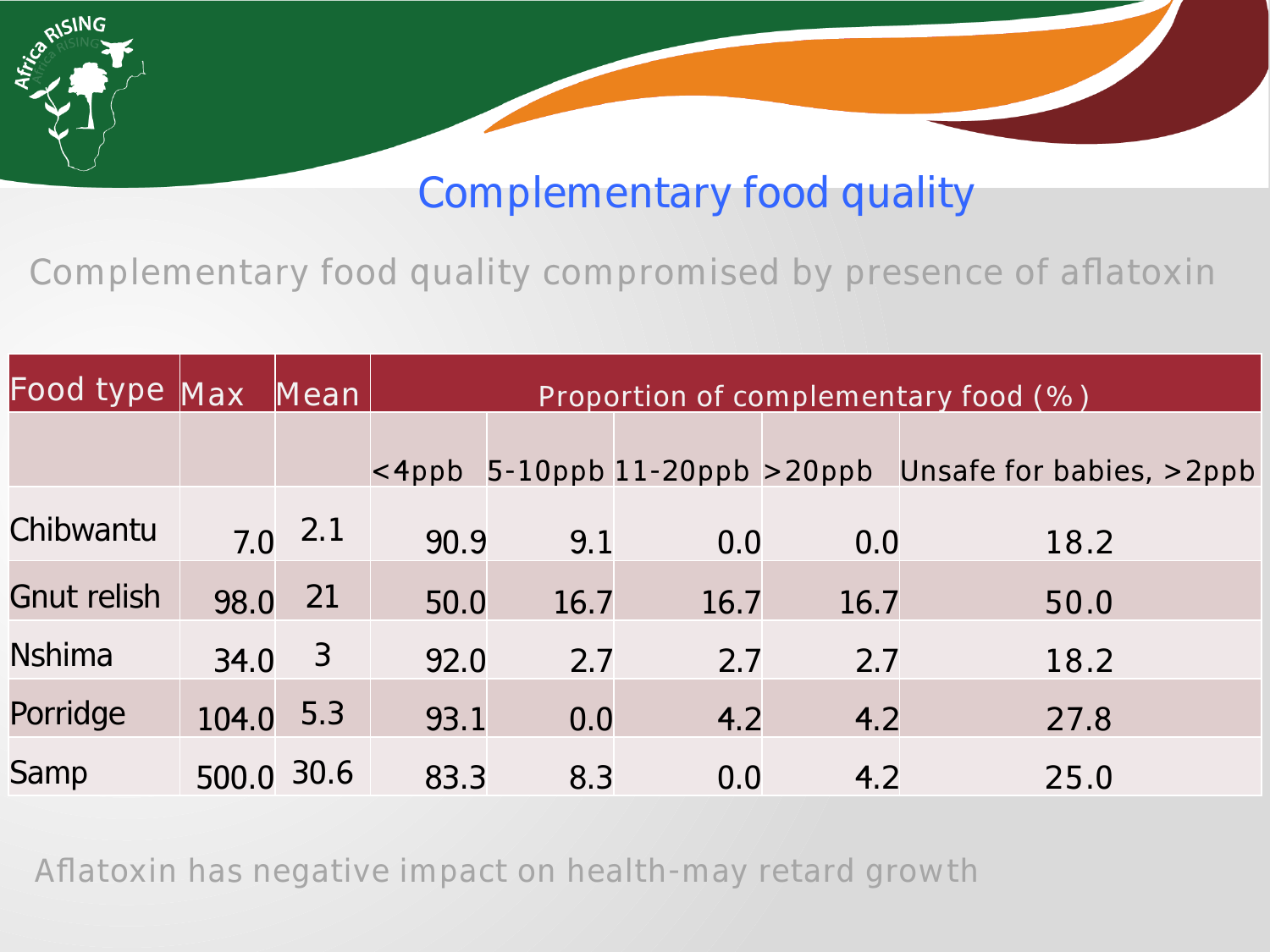

Complementary food quality
Complementary food quality compromised by presence of aflatoxin
| Food type | Max | Mean | Proportion of complementary food (%) |  |  |  |  |
| --- | --- | --- | --- | --- | --- | --- | --- |
|  |  |  | <4ppb | 5-10ppb | 11-20ppb | >20ppb | Unsafe for babies, >2ppb |
| Chibwantu | 7.0 | 2.1 | 90.9 | 9.1 | 0.0 | 0.0 | 18.2 |
| Gnut relish | 98.0 | 21 | 50.0 | 16.7 | 16.7 | 16.7 | 50.0 |
| Nshima | 34.0 | 3 | 92.0 | 2.7 | 2.7 | 2.7 | 18.2 |
| Porridge | 104.0 | 5.3 | 93.1 | 0.0 | 4.2 | 4.2 | 27.8 |
| Samp | 500.0 | 30.6 | 83.3 | 8.3 | 0.0 | 4.2 | 25.0 |
Aflatoxin has negative impact on health-may retard growth